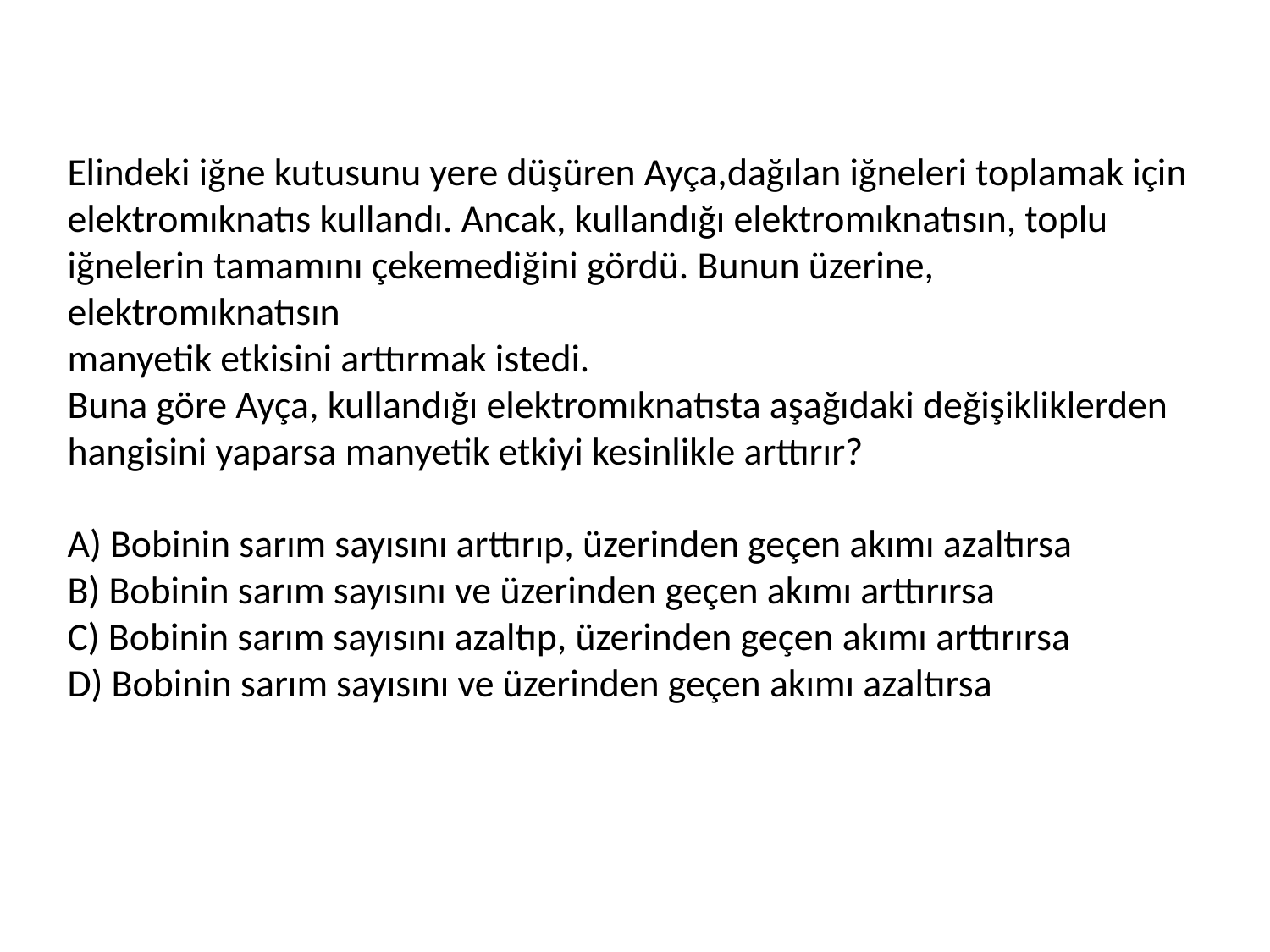

Elindeki iğne kutusunu yere düşüren Ayça,dağılan iğneleri toplamak için elektromıknatıs kullandı. Ancak, kullandığı elektromıknatısın, toplu iğnelerin tamamını çekemediğini gördü. Bunun üzerine, elektromıknatısın
manyetik etkisini arttırmak istedi.
Buna göre Ayça, kullandığı elektromıknatısta aşağıdaki değişikliklerden hangisini yaparsa manyetik etkiyi kesinlikle arttırır?

A) Bobinin sarım sayısını arttırıp, üzerinden geçen akımı azaltırsa
B) Bobinin sarım sayısını ve üzerinden geçen akımı arttırırsa
C) Bobinin sarım sayısını azaltıp, üzerinden geçen akımı arttırırsa
D) Bobinin sarım sayısını ve üzerinden geçen akımı azaltırsa